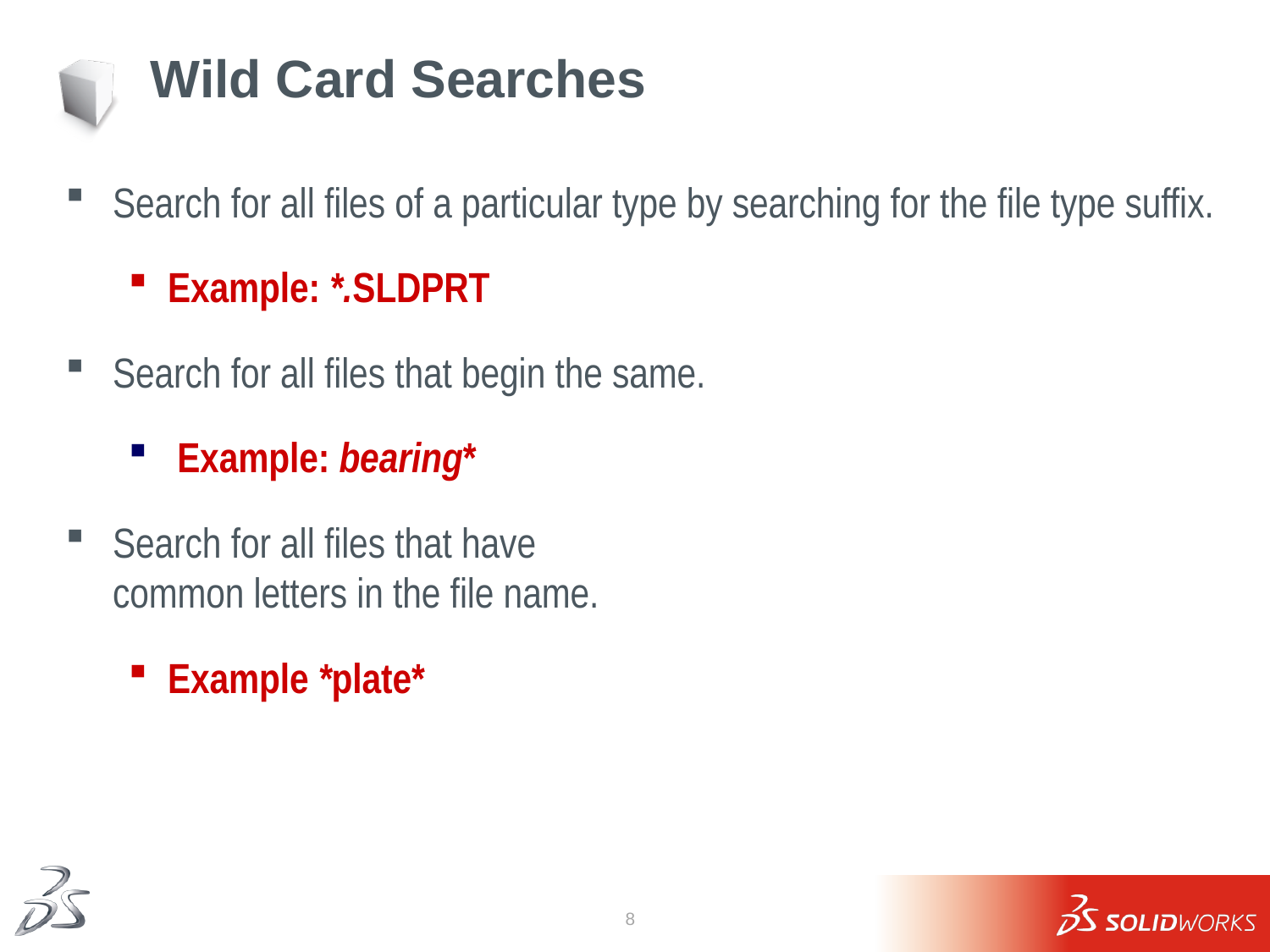

# Wild Card Searches
Search for all files of a particular type by searching for the file type suffix.
Example: *.SLDPRT
Search for all files that begin the same.
 Example: bearing*
Search for all files that have
common letters in the file name.
Example *plate*